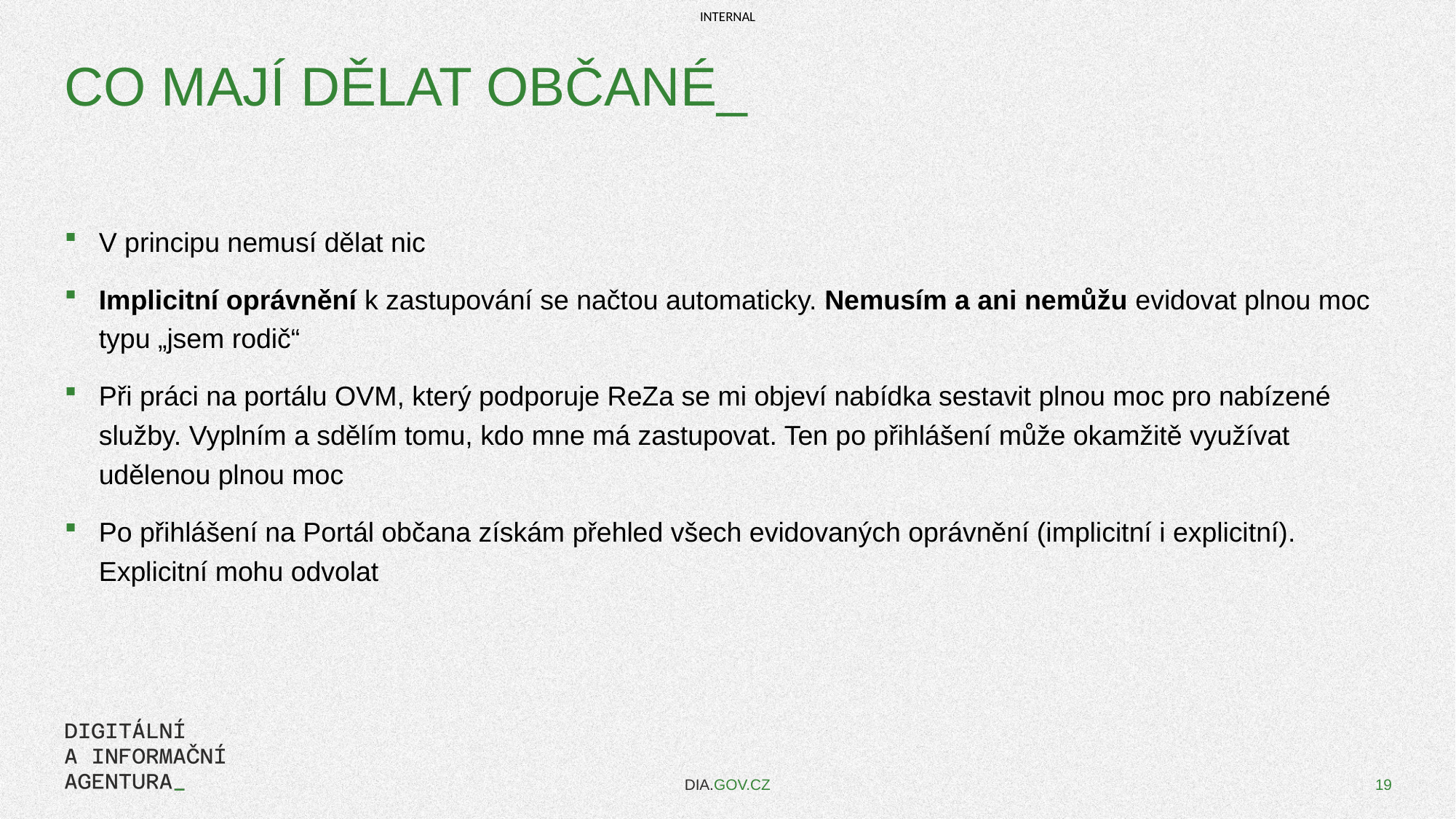

# Co mají dělat občané_
V principu nemusí dělat nic
Implicitní oprávnění k zastupování se načtou automaticky. Nemusím a ani nemůžu evidovat plnou moc typu „jsem rodič“
Při práci na portálu OVM, který podporuje ReZa se mi objeví nabídka sestavit plnou moc pro nabízené služby. Vyplním a sdělím tomu, kdo mne má zastupovat. Ten po přihlášení může okamžitě využívat udělenou plnou moc
Po přihlášení na Portál občana získám přehled všech evidovaných oprávnění (implicitní i explicitní). Explicitní mohu odvolat
DIA.GOV.CZ
19